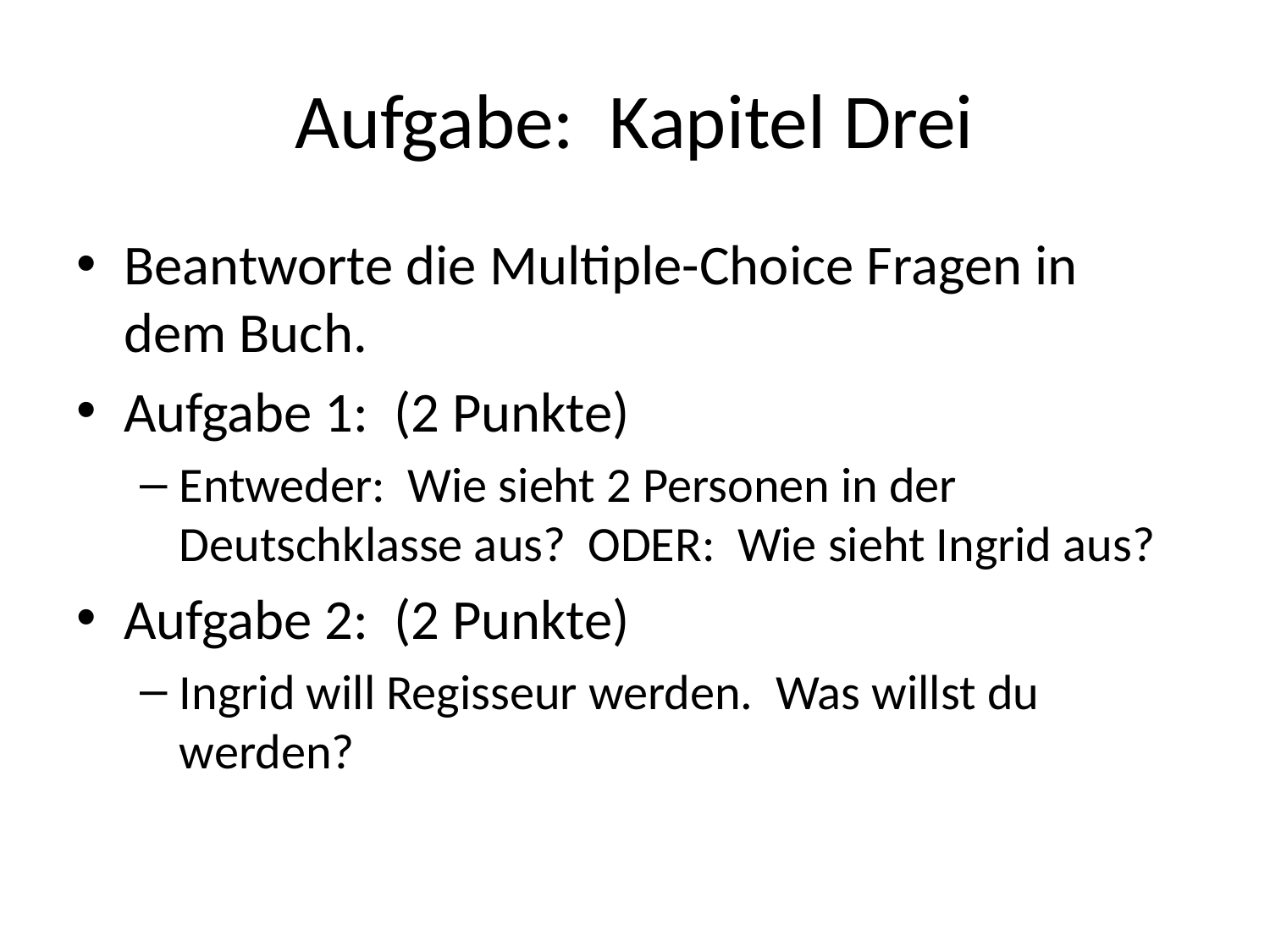

# Aufgabe:  Kapitel Drei
Beantworte die Multiple-Choice Fragen in dem Buch.
Aufgabe 1:  (2 Punkte)
Entweder:  Wie sieht 2 Personen in der Deutschklasse aus?  ODER:  Wie sieht Ingrid aus?
Aufgabe 2:  (2 Punkte)
Ingrid will Regisseur werden.  Was willst du werden?